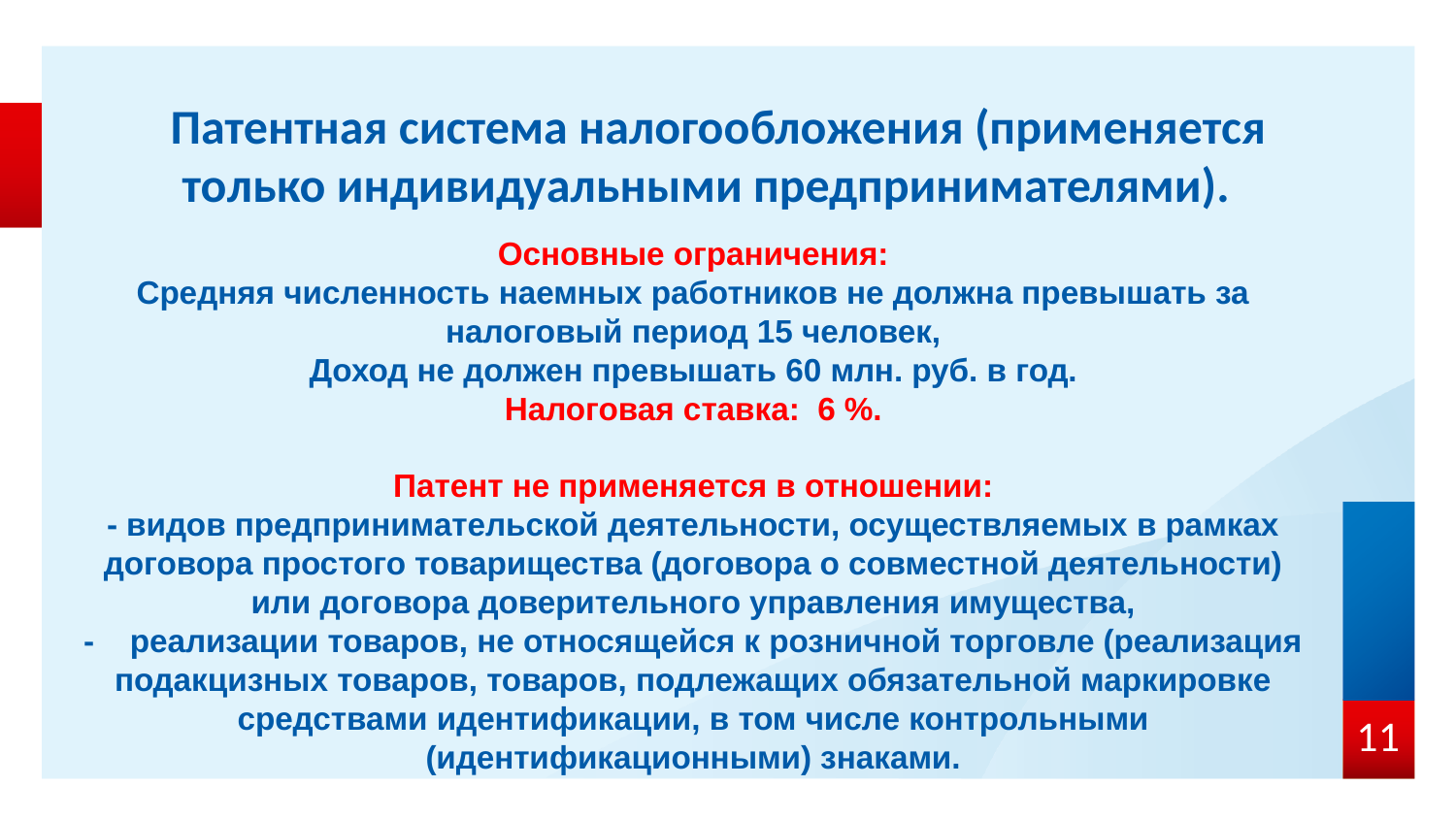

Патентная система налогообложения (применяется только индивидуальными предпринимателями).
Основные ограничения:
Средняя численность наемных работников не должна превышать за налоговый период 15 человек,
Доход не должен превышать 60 млн. руб. в год.
Налоговая ставка:  6 %.

Патент не применяется в отношении:
- видов предпринимательской деятельности, осуществляемых в рамках договора простого товарищества (договора о совместной деятельности) или договора доверительного управления имущества,
-    реализации товаров, не относящейся к розничной торговле (реализация подакцизных товаров, товаров, подлежащих обязательной маркировке средствами идентификации, в том числе контрольными (идентификационными) знаками.
11